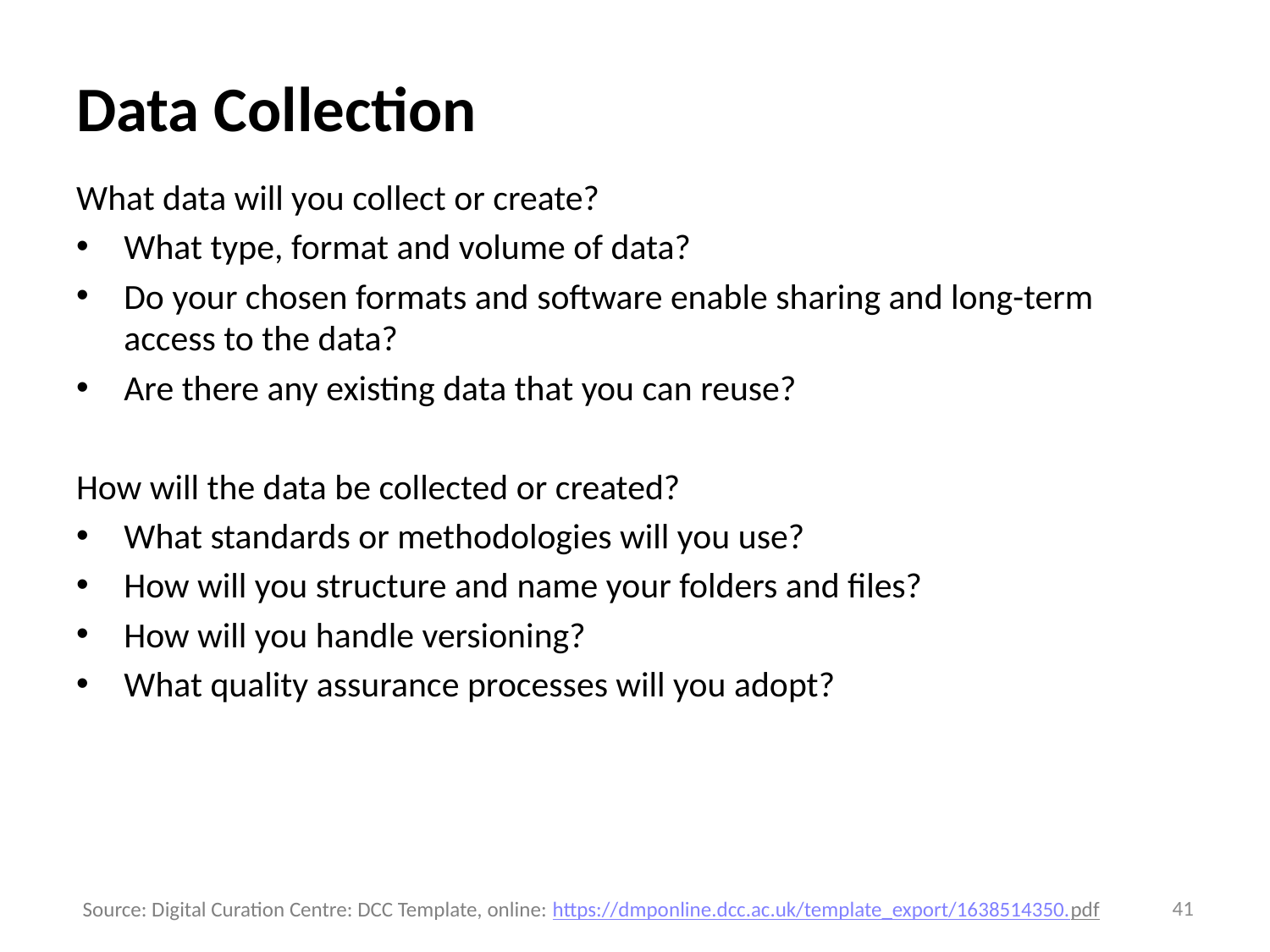

# Data Collection
What data will you collect or create?
What type, format and volume of data?
Do your chosen formats and software enable sharing and long-term access to the data?
Are there any existing data that you can reuse?

How will the data be collected or created?
What standards or methodologies will you use?
How will you structure and name your folders and files?
How will you handle versioning?
What quality assurance processes will you adopt?
41
Source: Digital Curation Centre: DCC Template, online: https://dmponline.dcc.ac.uk/template_export/1638514350.pdf